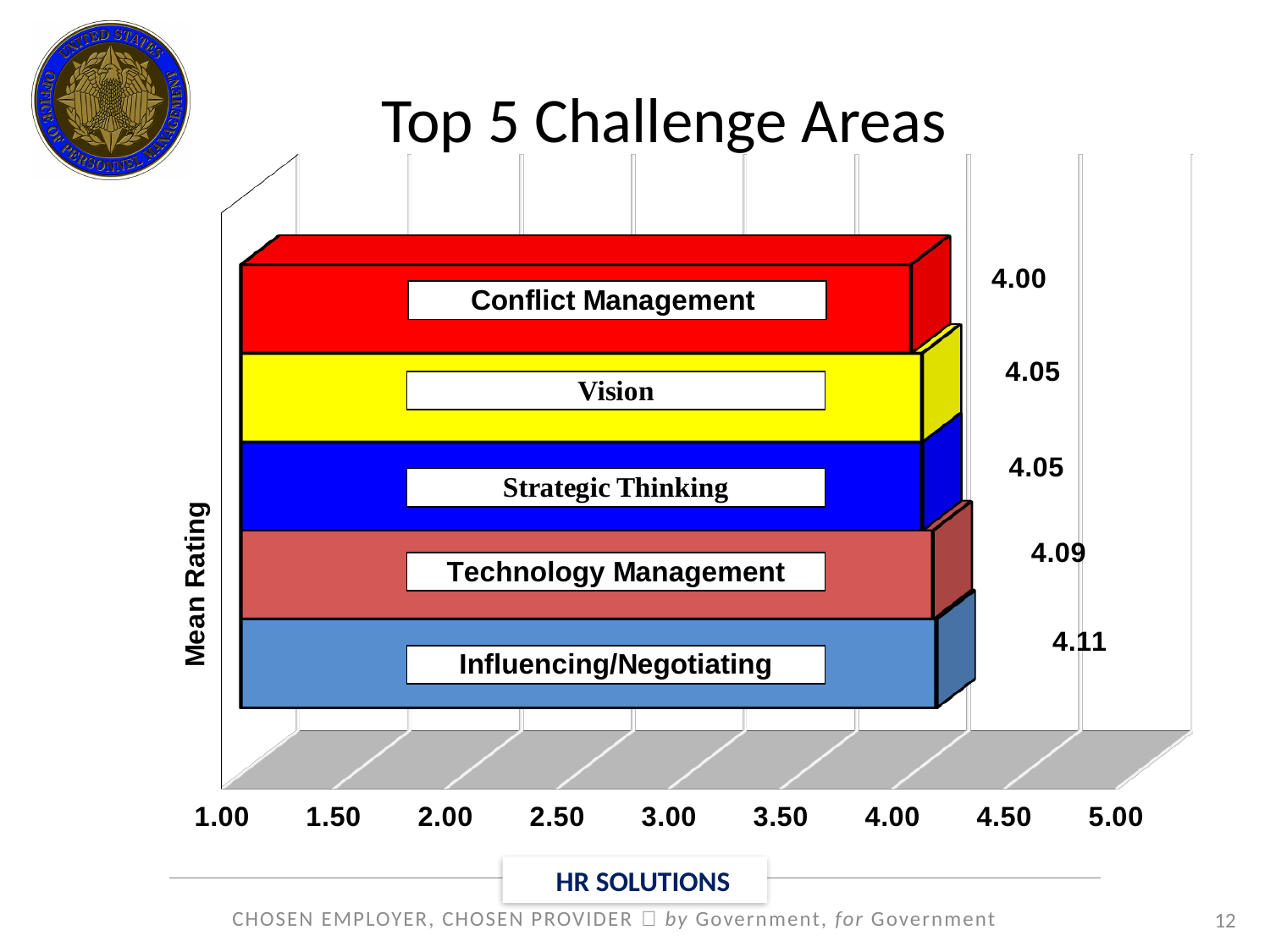

# Top 5 Challenge Areas

[unsupported chart]

12